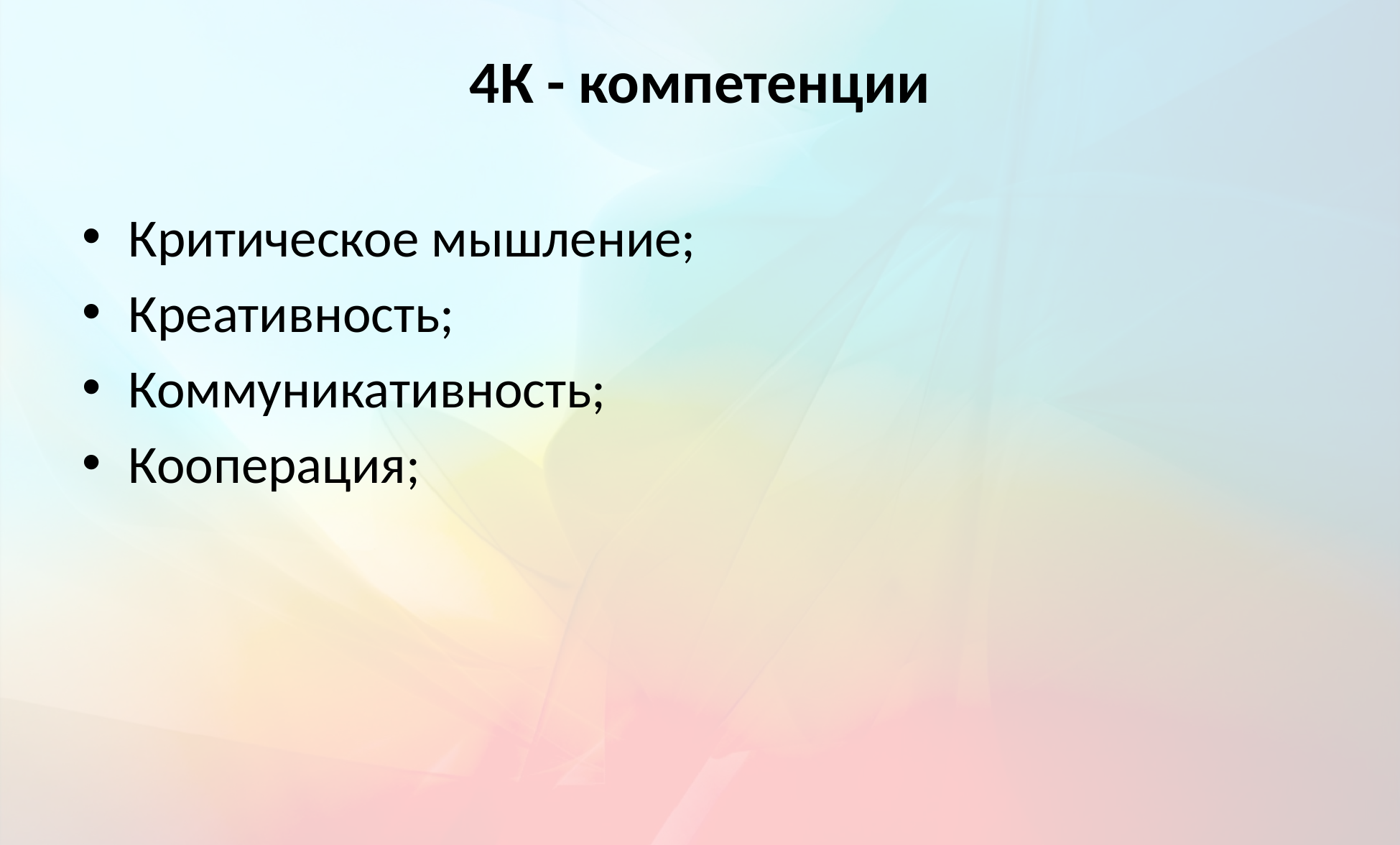

# 4К - компетенции
Критическое мышление;
Креативность;
Коммуникативность;
Кооперация;